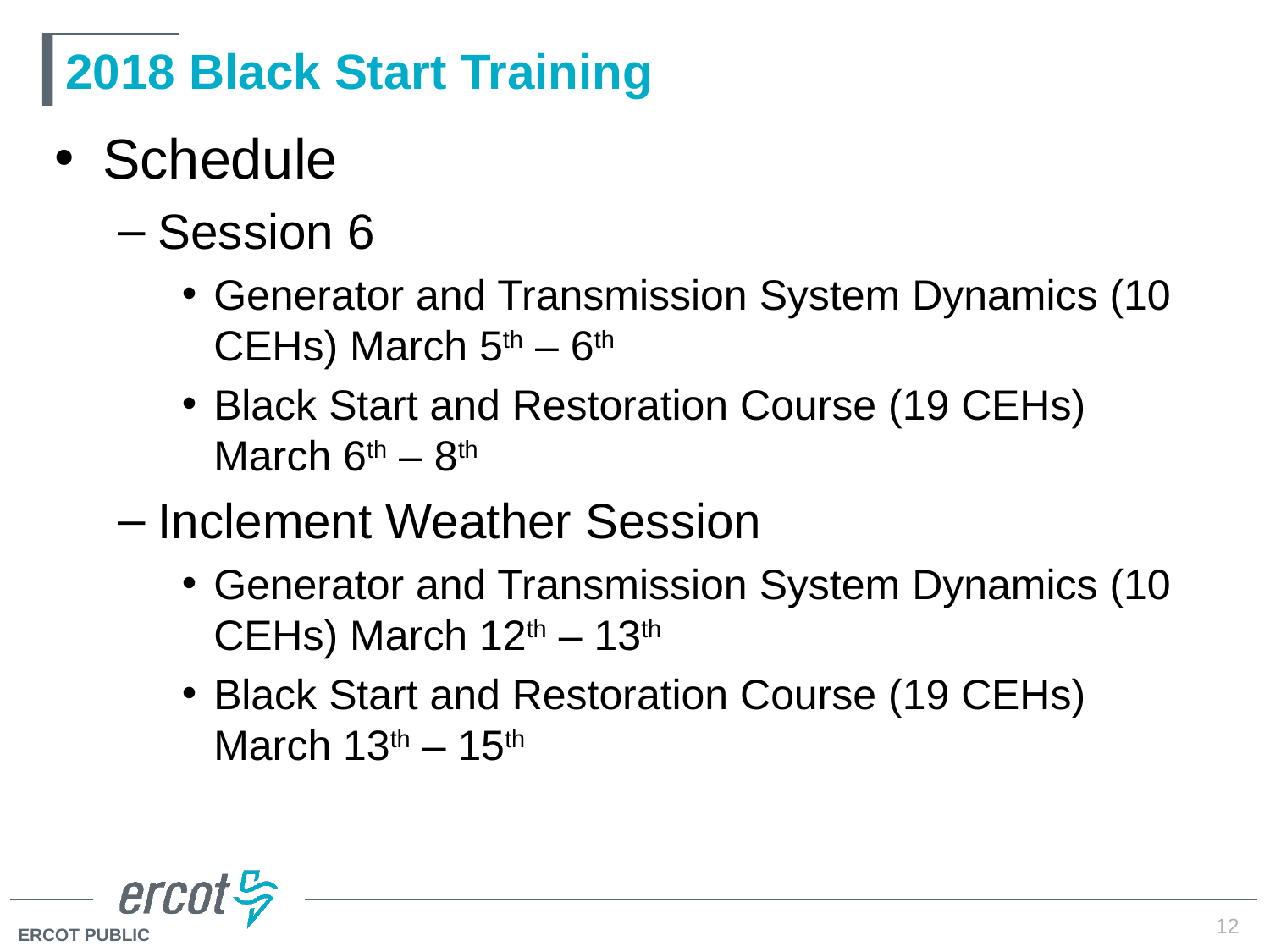

# 2018 Black Start Training
Schedule
Session 6
Generator and Transmission System Dynamics (10 CEHs) March 5th – 6th
Black Start and Restoration Course (19 CEHs)  March 6th – 8th
Inclement Weather Session
Generator and Transmission System Dynamics (10 CEHs) March 12th – 13th
Black Start and Restoration Course (19 CEHs)  March 13th – 15th
12